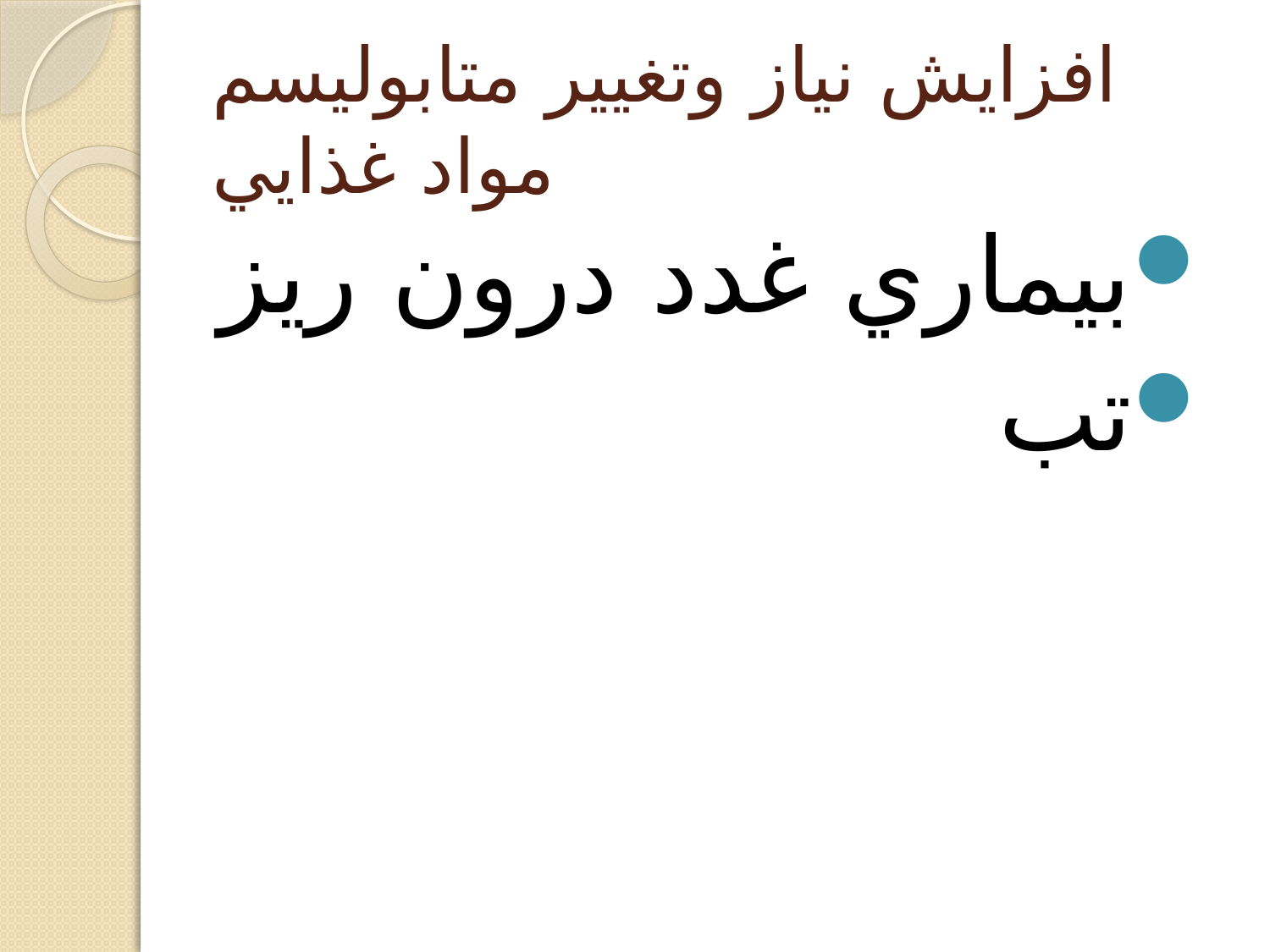

# افزايش نياز وتغيير متابوليسم مواد غذايي
بيماري غدد درون ريز
تب